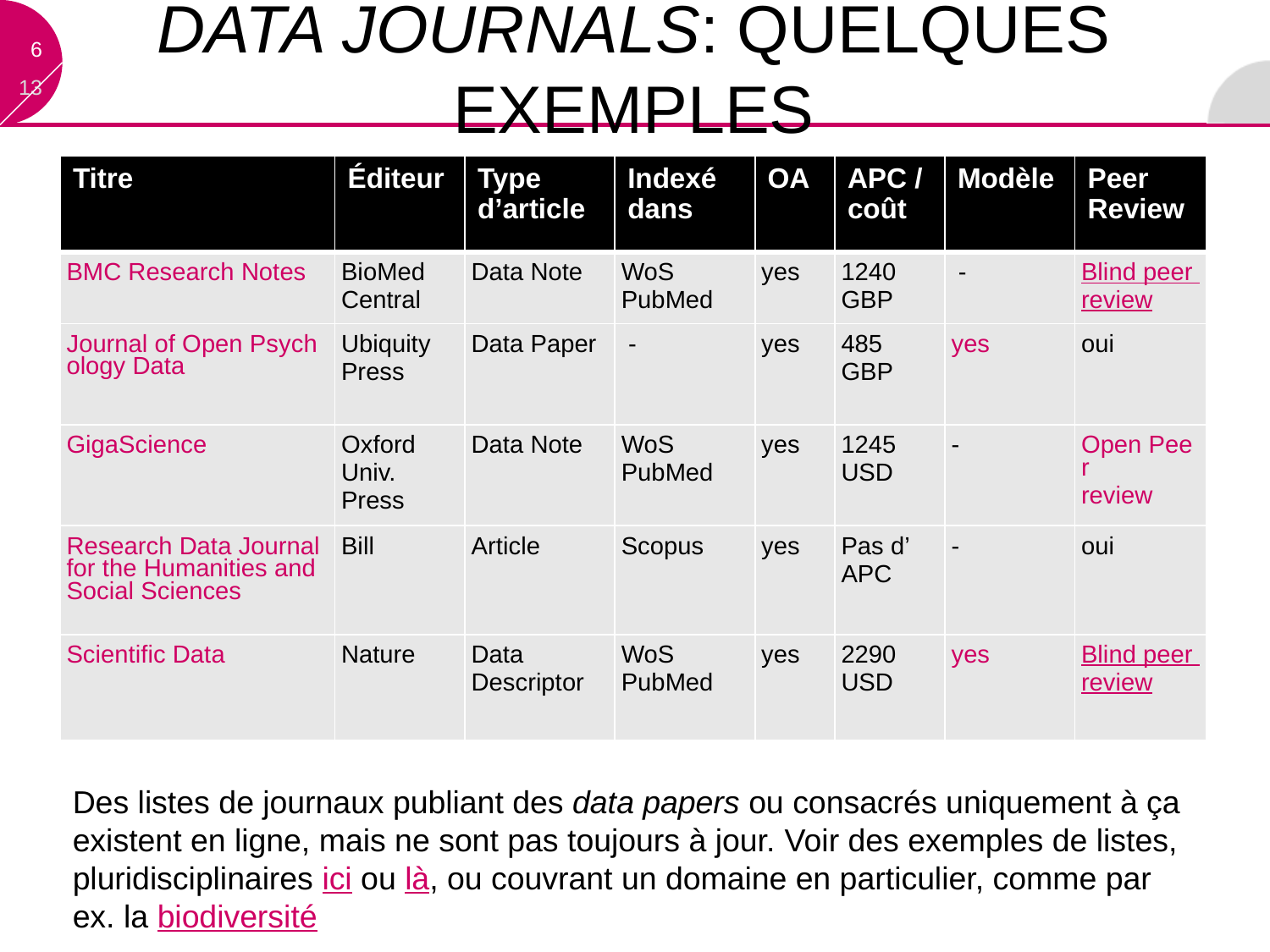

# Data Journals: Quelques exemples
| Titre | Éditeur | Type d’article | Indexé dans | OA | APC /coût | Modèle | Peer Review |
| --- | --- | --- | --- | --- | --- | --- | --- |
| BMC Research Notes | BioMed Central | Data Note | WoS PubMed | yes | 1240 GBP | - | Blind peer review |
| Journal of Open Psychology Data | Ubiquity Press | Data Paper | - | yes | 485 GBP | yes | oui |
| GigaScience | Oxford Univ. Press | Data Note | WoS PubMed | yes | 1245 USD | - | Open Peer review |
| Research Data Journal for the Humanities and Social Sciences | Bill | Article | Scopus | yes | Pas d’ APC | - | oui |
| Scientific Data | Nature | Data Descriptor | WoS PubMed | yes | 2290 USD | yes | Blind peer review |
Des listes de journaux publiant des data papers ou consacrés uniquement à ça existent en ligne, mais ne sont pas toujours à jour. Voir des exemples de listes, pluridisciplinaires ici ou là, ou couvrant un domaine en particulier, comme par ex. la biodiversité